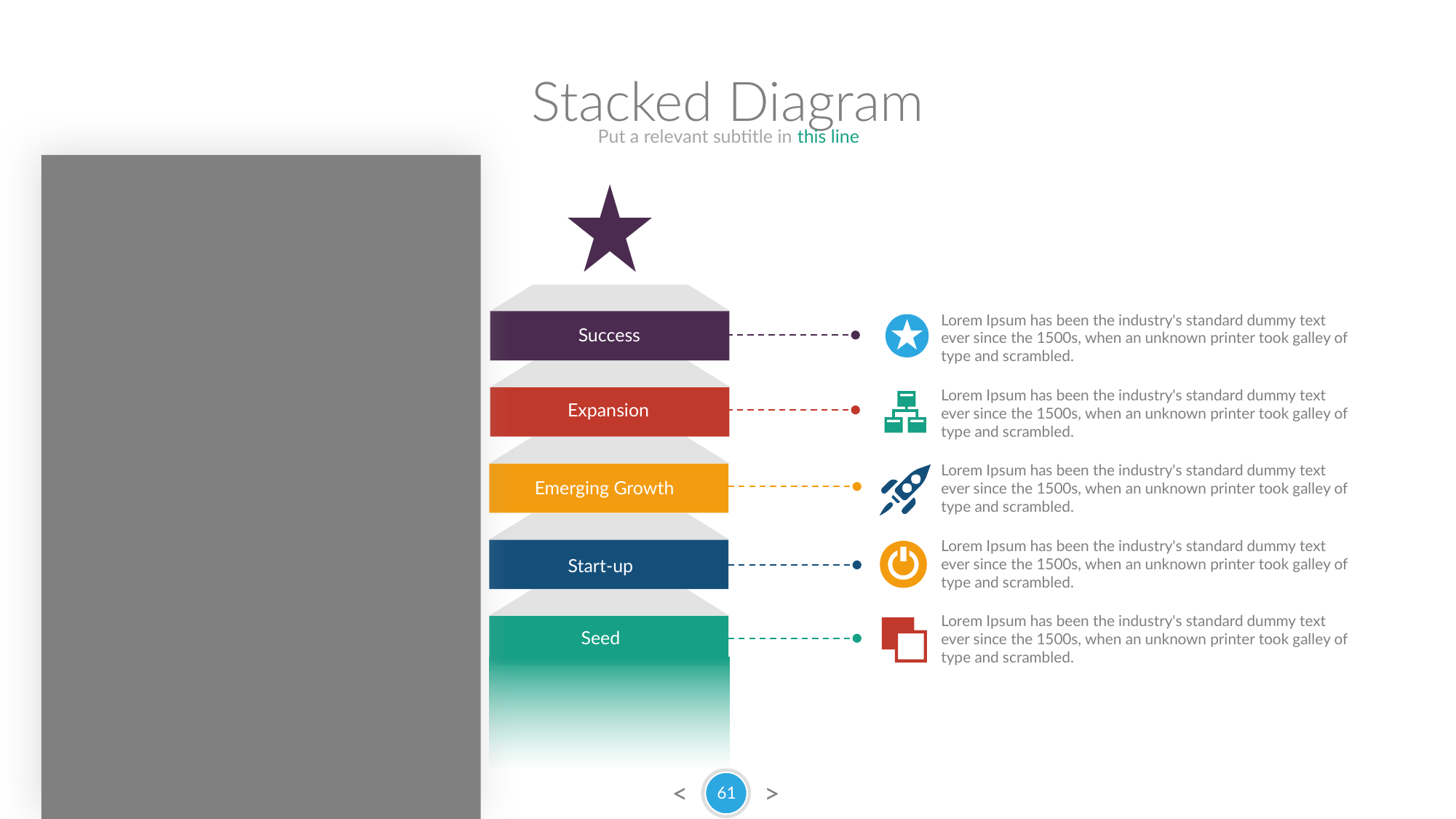

Stacked Diagram
Put a relevant subtitle in this line

Lorem Ipsum has been the industry's standard dummy text ever since the 1500s, when an unknown printer took galley of type and scrambled.

Success

Lorem Ipsum has been the industry's standard dummy text ever since the 1500s, when an unknown printer took galley of type and scrambled.

Expansion

Lorem Ipsum has been the industry's standard dummy text ever since the 1500s, when an unknown printer took galley of type and scrambled.

Emerging Growth

Lorem Ipsum has been the industry's standard dummy text ever since the 1500s, when an unknown printer took galley of type and scrambled.

Start-up

Lorem Ipsum has been the industry's standard dummy text ever since the 1500s, when an unknown printer took galley of type and scrambled.

Seed

61